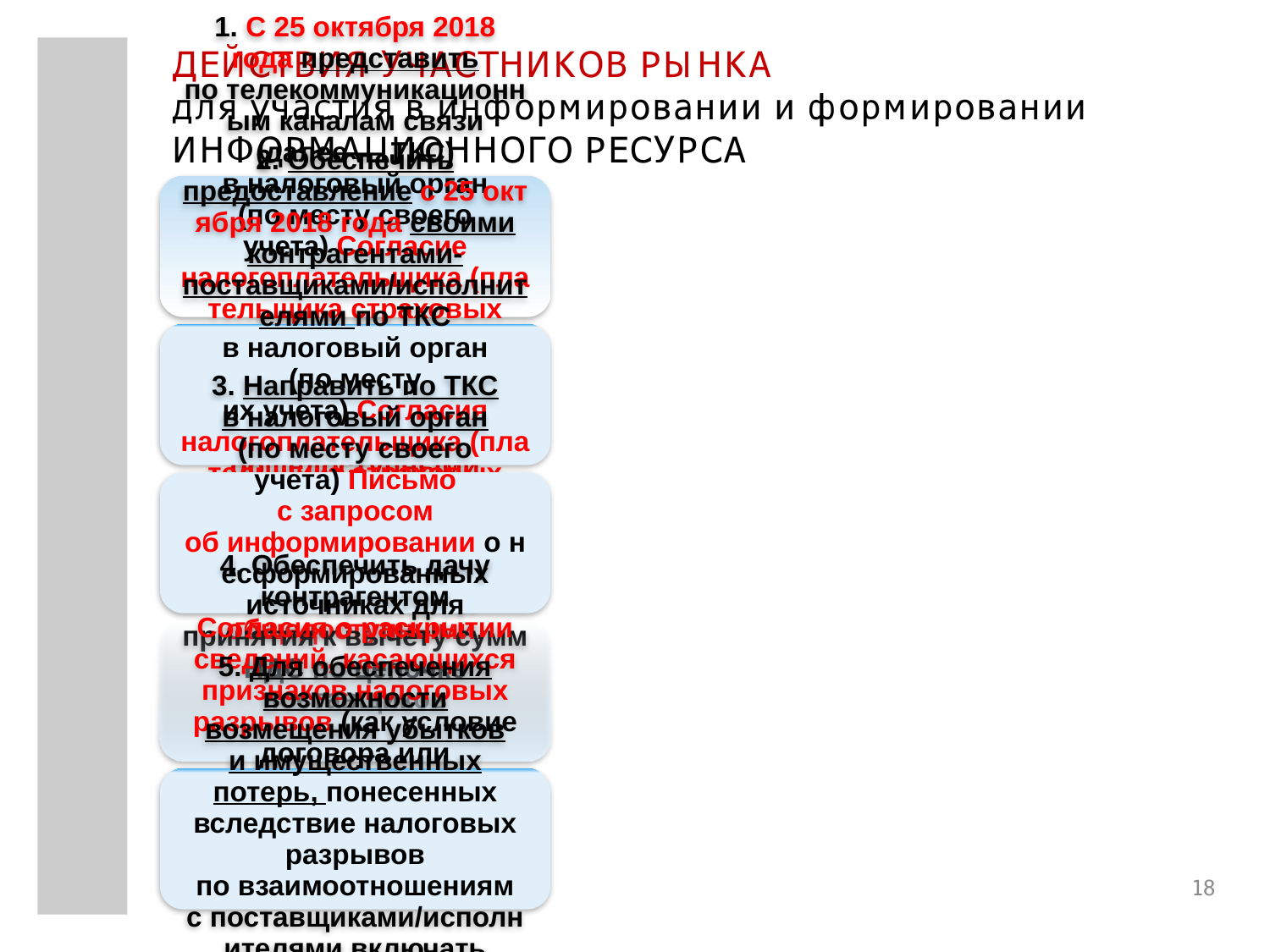

# ДЕЙСТВИЯ УЧАСТНИКОВ РЫНКА для участия в информировании и формировании  ИНФОРМАЦИОННОГО РЕСУРСА

18